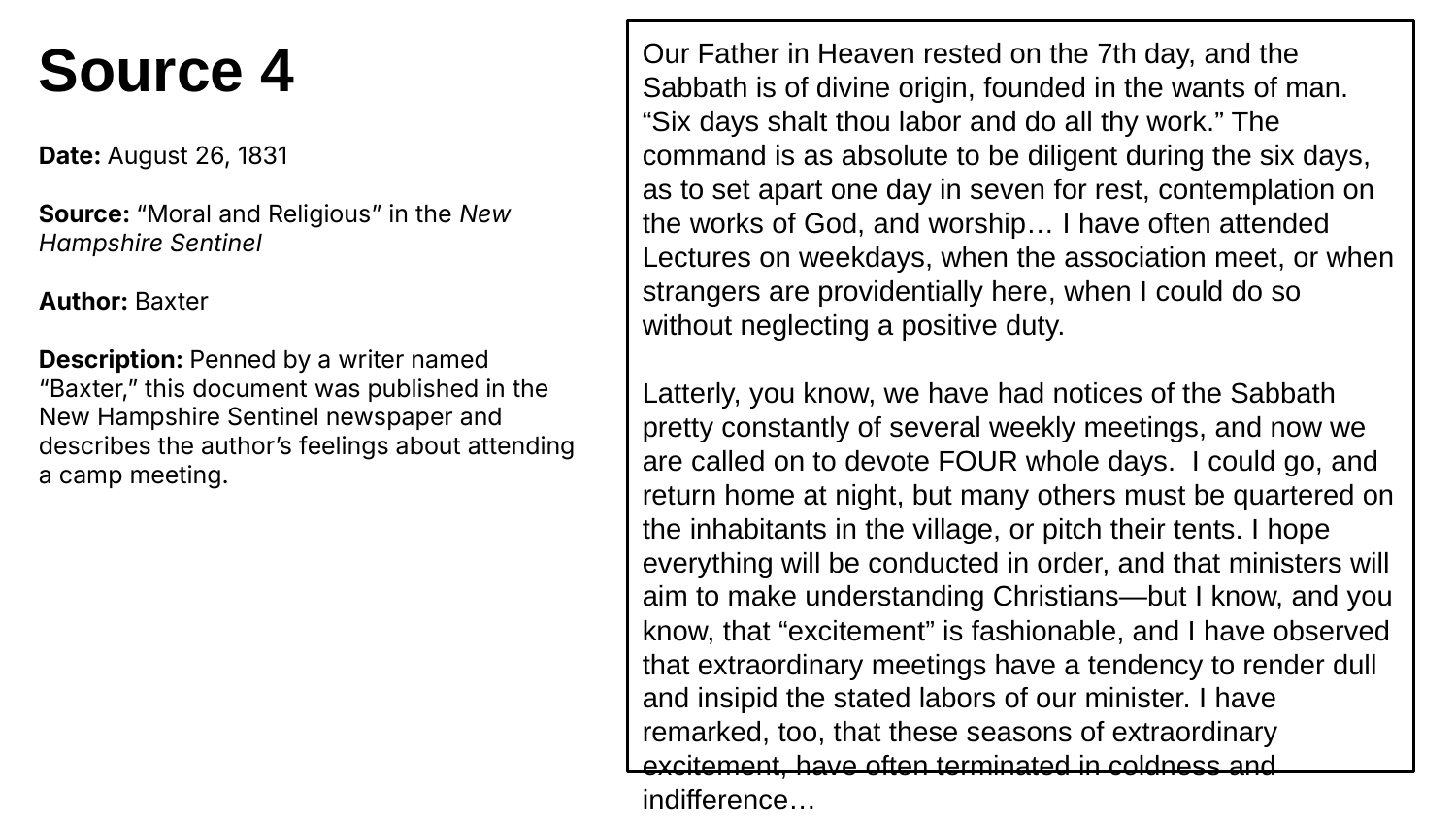

Source 4

Date: August 26, 1831

Source: “Moral and Religious” in the New Hampshire Sentinel

Author: Baxter

Description: Penned by a writer named “Baxter,” this document was published in the New Hampshire Sentinel newspaper and describes the author’s feelings about attending a camp meeting.

Our Father in Heaven rested on the 7th day, and the Sabbath is of divine origin, founded in the wants of man. “Six days shalt thou labor and do all thy work.” The command is as absolute to be diligent during the six days, as to set apart one day in seven for rest, contemplation on the works of God, and worship… I have often attended Lectures on weekdays, when the association meet, or when strangers are providentially here, when I could do so without neglecting a positive duty.

Latterly, you know, we have had notices of the Sabbath pretty constantly of several weekly meetings, and now we are called on to devote FOUR whole days.  I could go, and return home at night, but many others must be quartered on the inhabitants in the village, or pitch their tents. I hope everything will be conducted in order, and that ministers will aim to make understanding Christians—but I know, and you know, that “excitement” is fashionable, and I have observed that extraordinary meetings have a tendency to render dull and insipid the stated labors of our minister. I have remarked, too, that these seasons of extraordinary excitement, have often terminated in coldness and indifference…